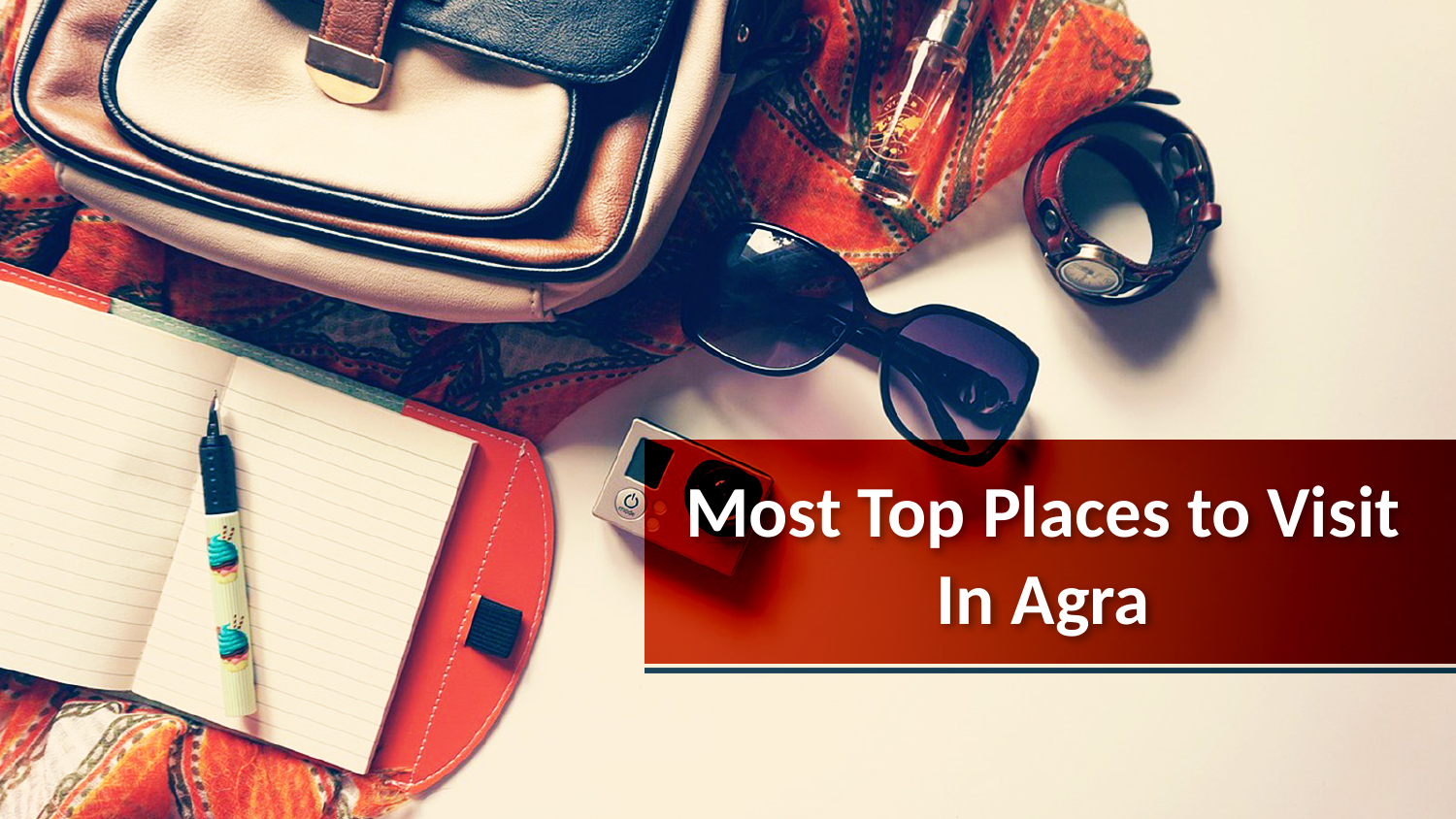

# Most Top Places to Visit In Agra